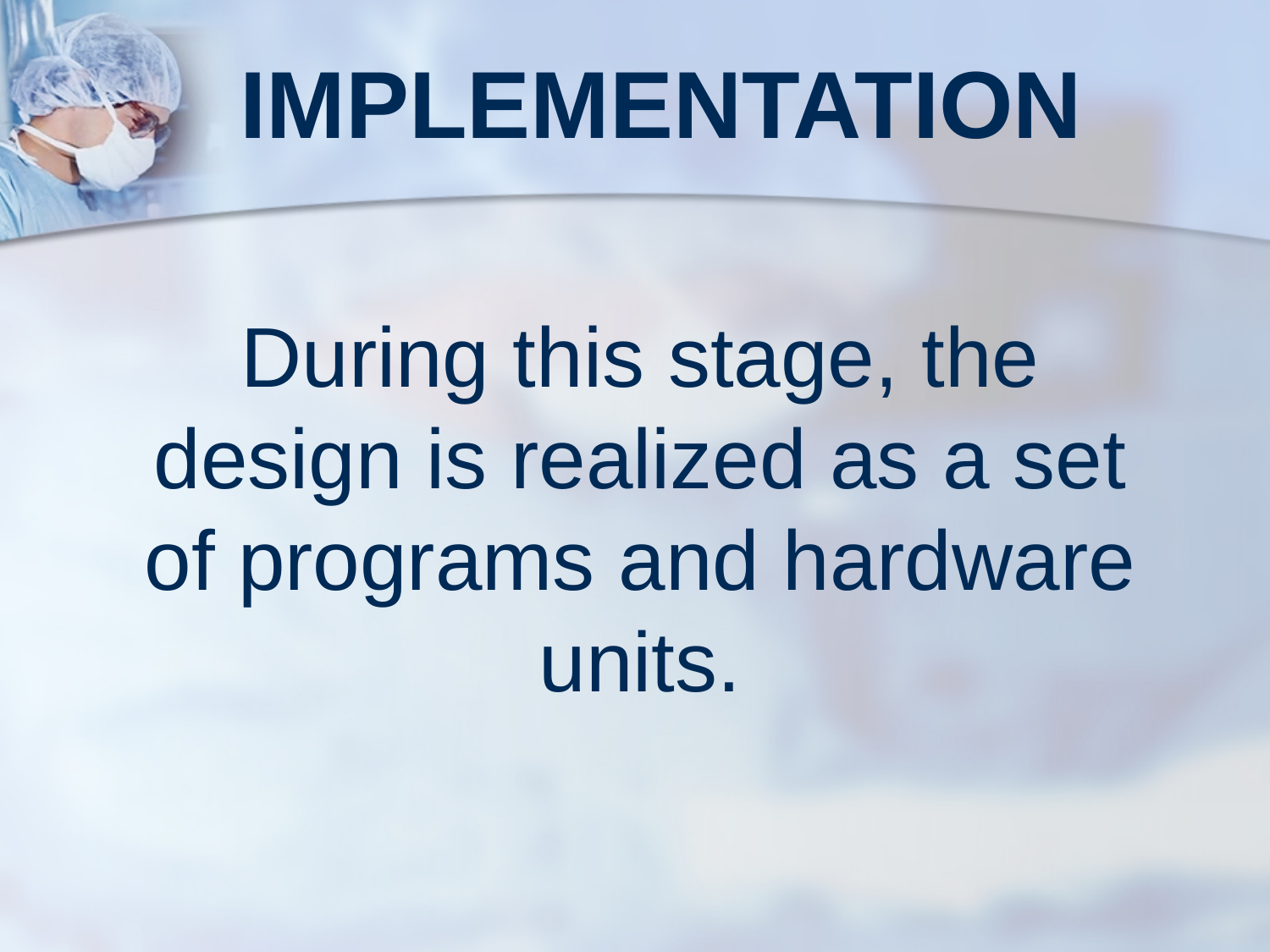

# Implementation
During this stage, the design is realized as a set of programs and hardware units.